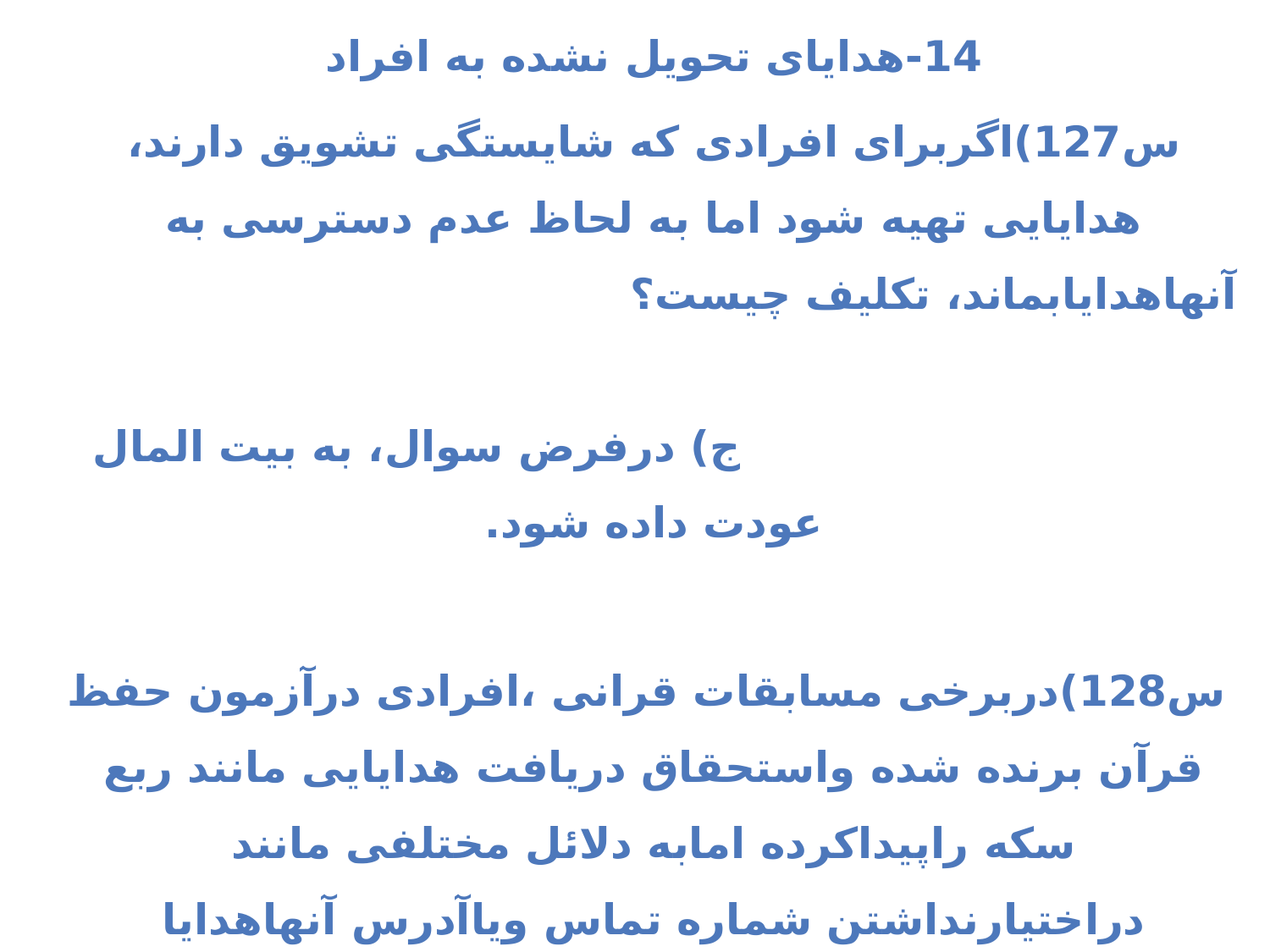

14-هدایای تحویل نشده به افراد
س127)اگربرای افرادی که شایستگی تشویق دارند، هدایایی تهیه شود اما به لحاظ عدم دسترسی به آنهاهدایابماند، تکلیف چیست؟                                                                                                                                                       ج) درفرض سوال، به بيت المال عودت داده شود.

 س128)دربرخی مسابقات قرانی ،افرادی درآزمون حفظ قرآن برنده شده واستحقاق دریافت هدایایی مانند ربع سکه راپیداکرده امابه دلائل مختلفی مانند دراختیارنداشتن شماره تماس ویاآدرس آنهاهدایا درمراکزمربوطه مانده است،تکلیف چیست؟
ج)درفرض سوال درملکیت سازمان باقی وباید به سازمان عودت داده شود.